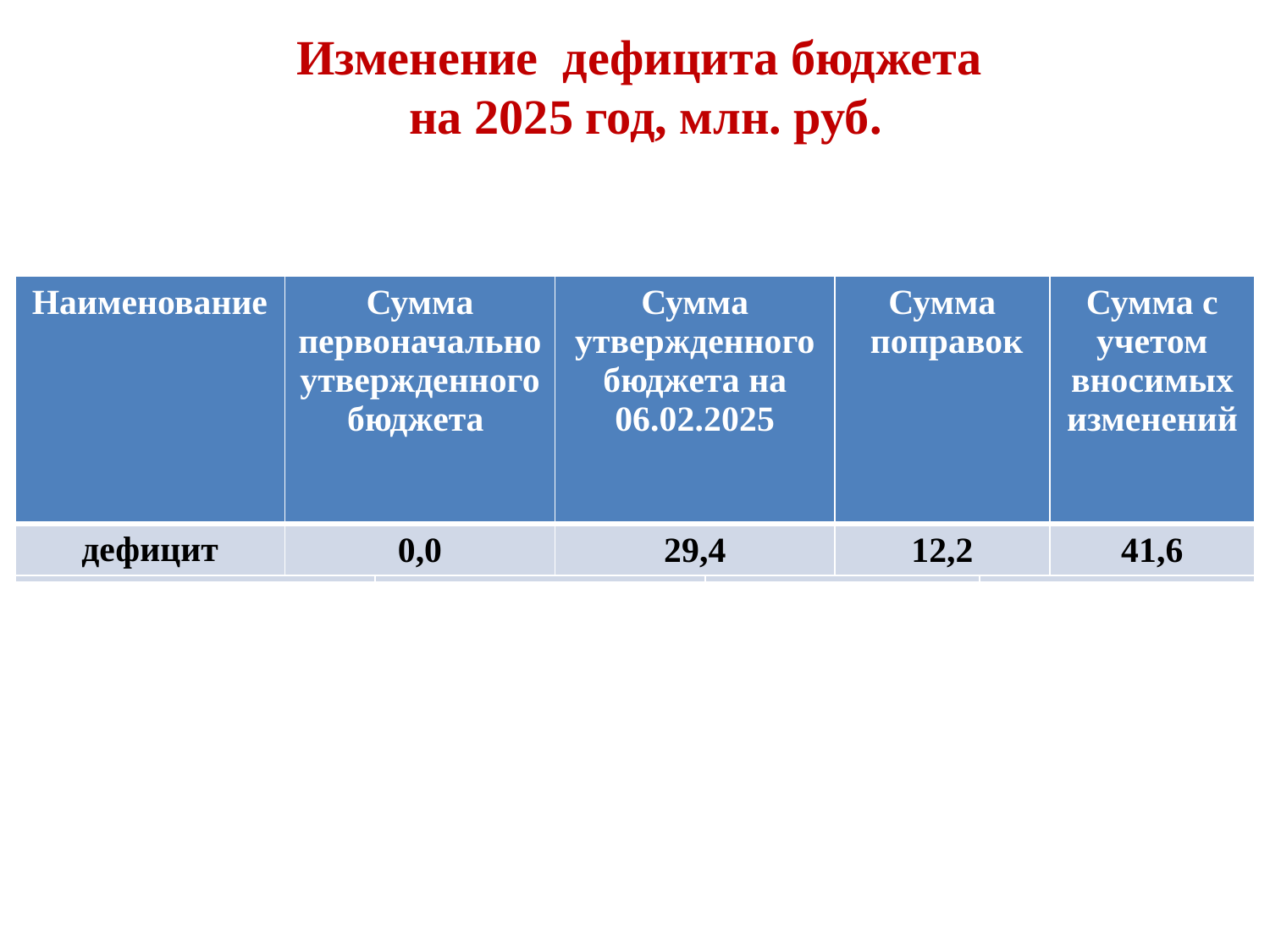

# Изменение  дефицита бюджета на 2025 год, млн. руб.
| Наименование | Сумма первоначально утвержденного бюджета | Сумма поправок | Сумма с учетом вносимых изменений |
| --- | --- | --- | --- |
| Дефицит бюджета | 0,0 | 4,6 | 4,6 |
| Наименование | Сумма первоначально утвержденного бюджета | Сумма утвержденного бюджета на 06.02.2025 | Сумма поправок | Сумма с учетом вносимых изменений |
| --- | --- | --- | --- | --- |
| дефицит | 0,0 | 29,4 | 12,2 | 41,6 |